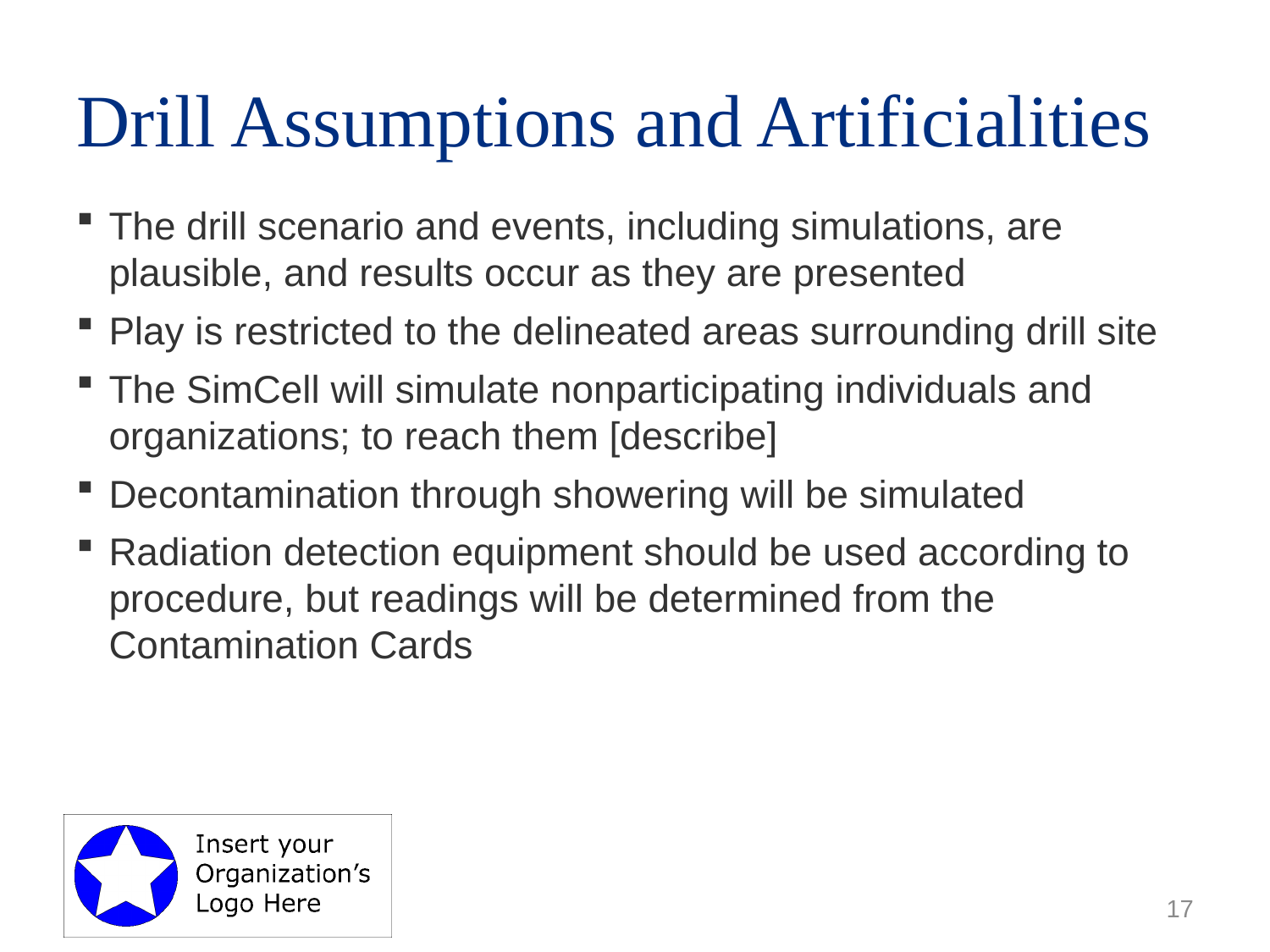

# Drill Assumptions and Artificialities
The drill scenario and events, including simulations, are plausible, and results occur as they are presented
Play is restricted to the delineated areas surrounding drill site
The SimCell will simulate nonparticipating individuals and organizations; to reach them [describe]
Decontamination through showering will be simulated
Radiation detection equipment should be used according to procedure, but readings will be determined from the Contamination Cards

17